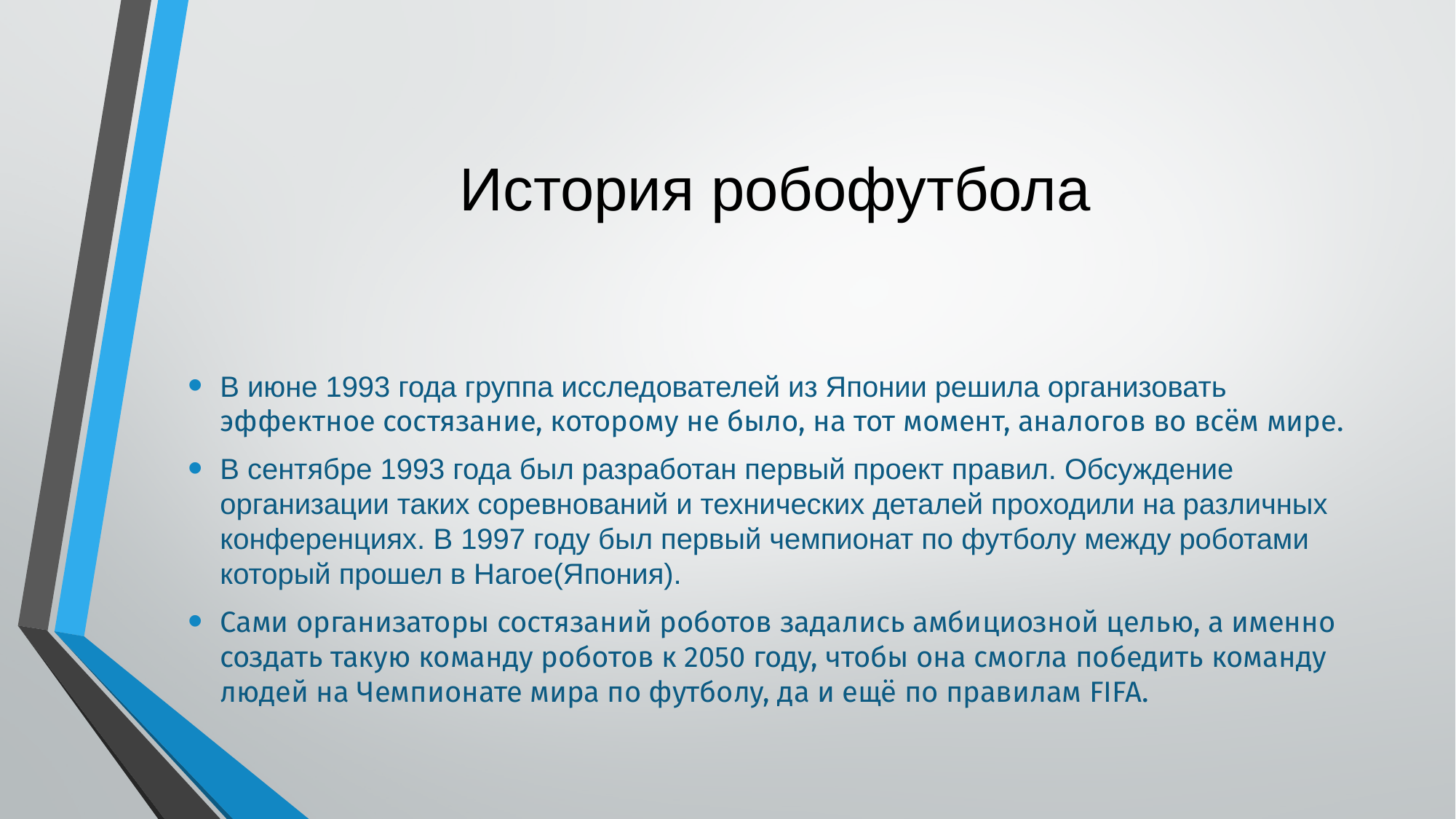

# История робофутбола
В июне 1993 года группа исследователей из Японии решила организовать эффектное состязание, которому не было, на тот момент, аналогов во всём мире.
В сентябре 1993 года был разработан первый проект правил. Обсуждение организации таких соревнований и технических деталей проходили на различных конференциях. В 1997 году был первый чемпионат по футболу между роботами который прошел в Нагое(Япония).
Сами организаторы состязаний роботов задались амбициозной целью, а именно создать такую команду роботов к 2050 году, чтобы она смогла победить команду людей на Чемпионате мира по футболу, да и ещё по правилам FIFA.